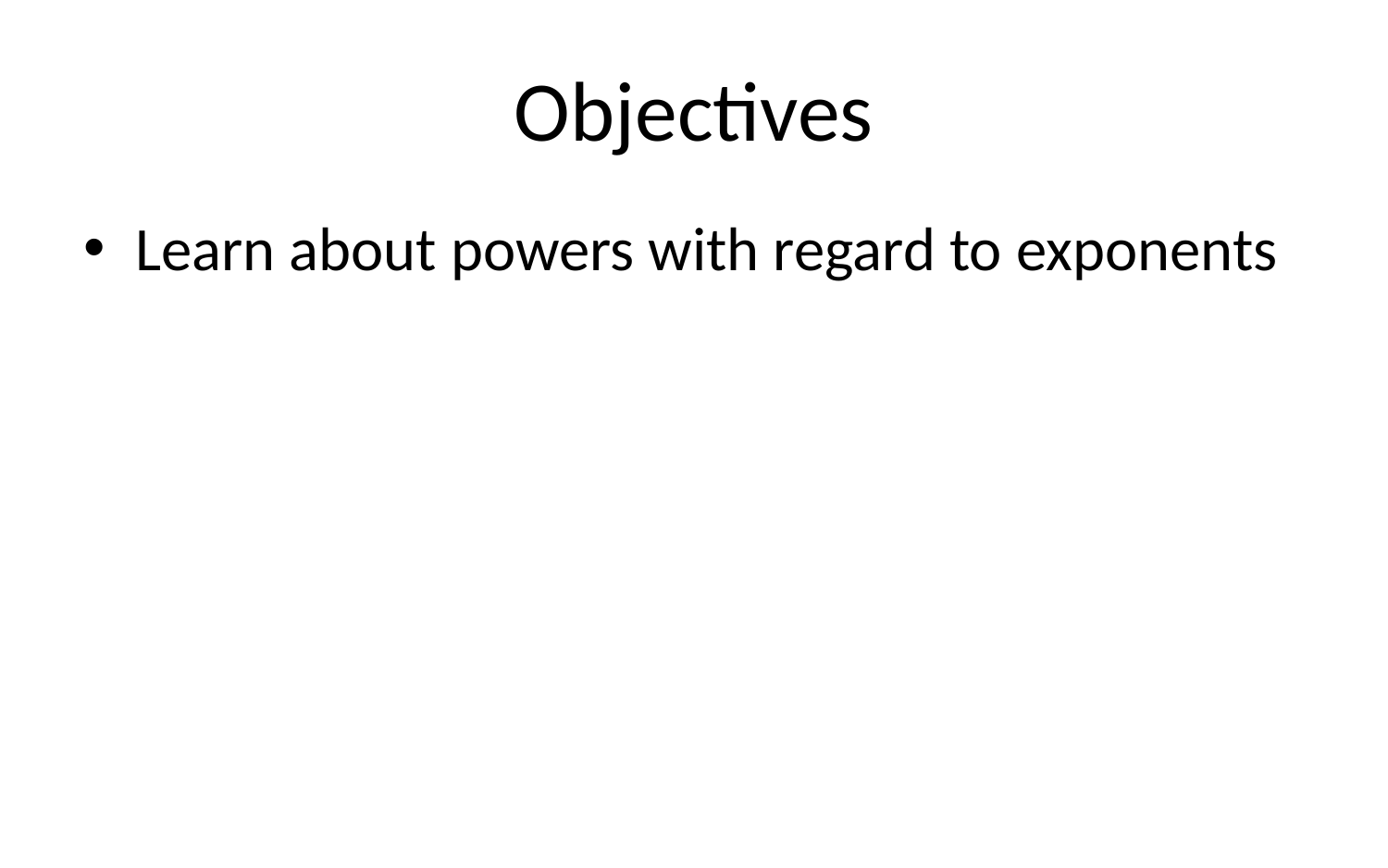

# Objectives
Learn about powers with regard to exponents